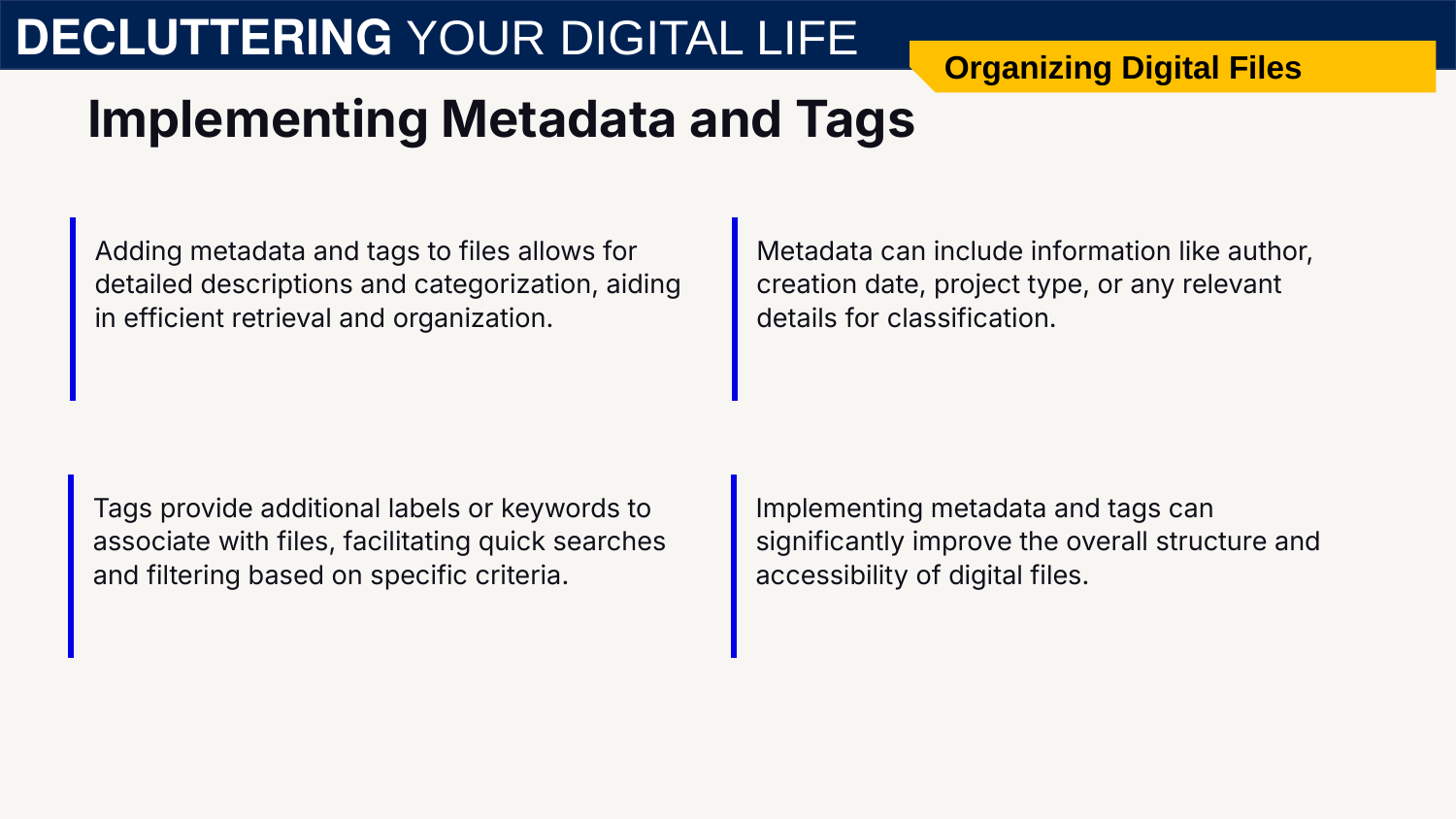

DECLUTTERING YOUR DIGITAL LIFE
Organizing Digital Files

# Implementing Metadata and Tags
Adding metadata and tags to files allows for detailed descriptions and categorization, aiding in efficient retrieval and organization.
Metadata can include information like author, creation date, project type, or any relevant details for classification.
Tags provide additional labels or keywords to associate with files, facilitating quick searches and filtering based on specific criteria.
Implementing metadata and tags can significantly improve the overall structure and accessibility of digital files.